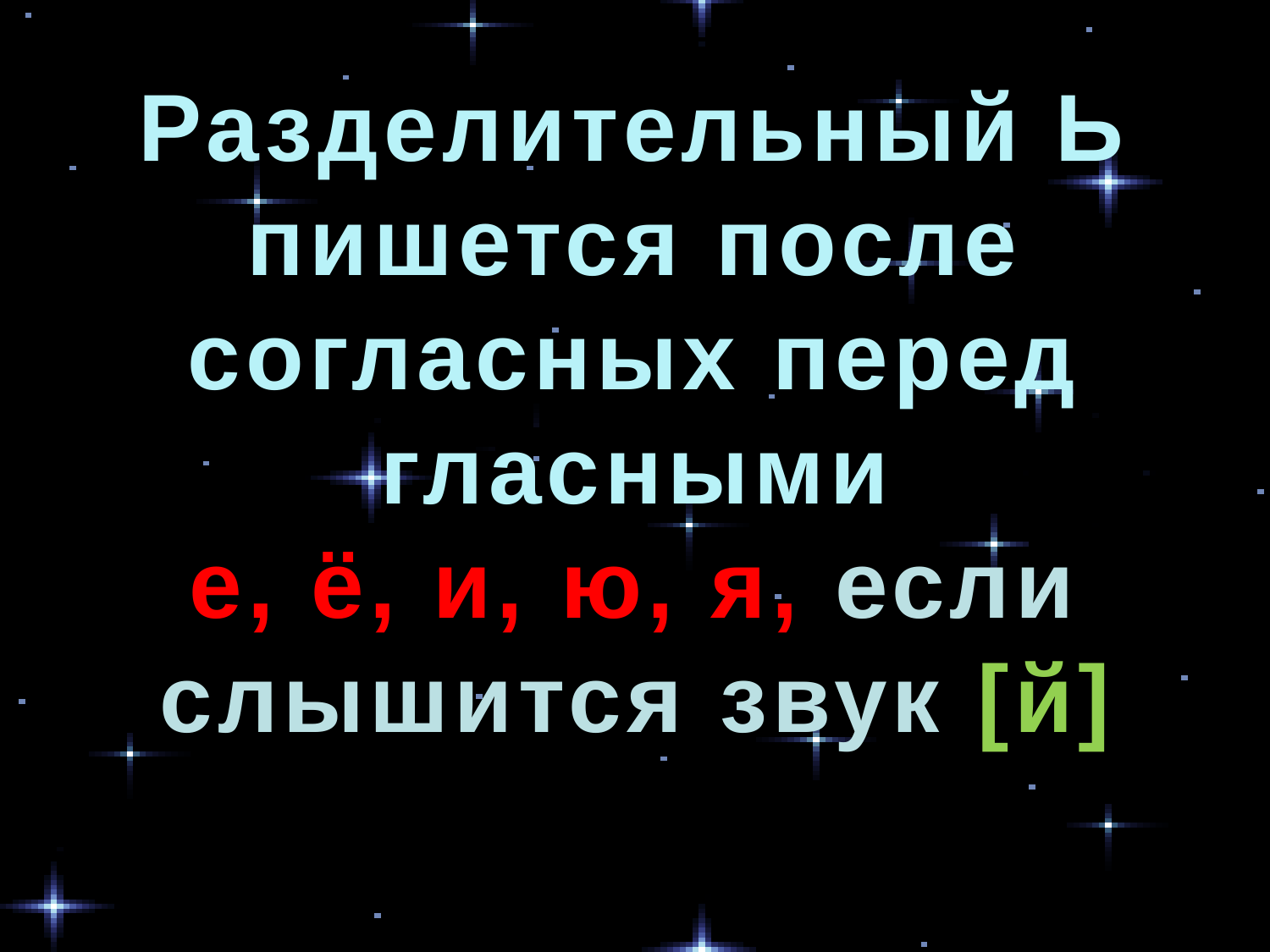

Разделительный Ь пишется после согласных перед гласными
е, ё, и, ю, я, если слышится звук [й]